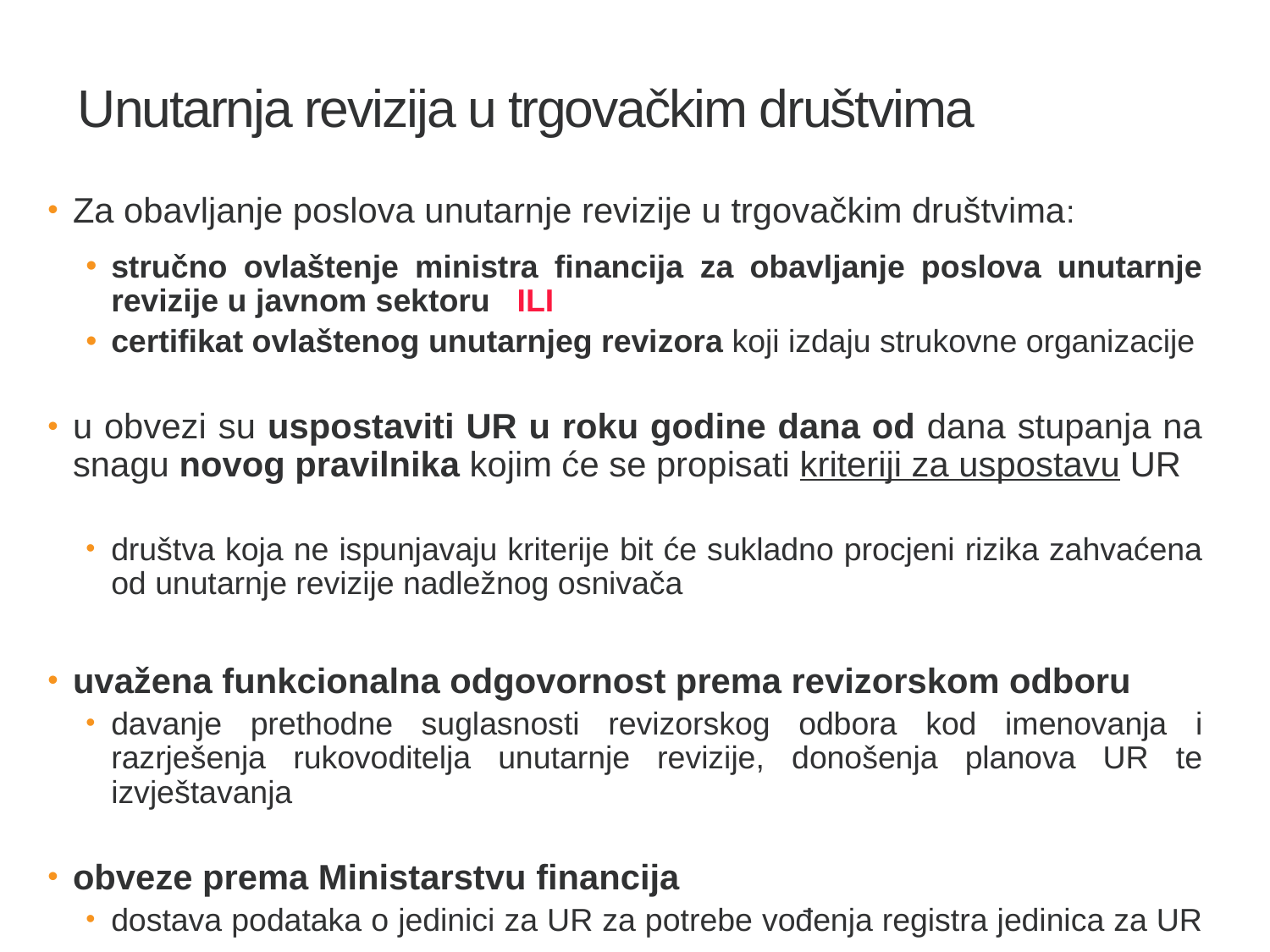

24
# Unutarnja revizija u trgovačkim društvima
Za obavljanje poslova unutarnje revizije u trgovačkim društvima:

stručno ovlaštenje ministra financija za obavljanje poslova unutarnje revizije u javnom sektoru   ILI
certifikat ovlaštenog unutarnjeg revizora koji izdaju strukovne organizacije

u obvezi su uspostaviti UR u roku godine dana od dana stupanja na snagu novog pravilnika kojim će se propisati kriteriji za uspostavu UR

društva koja ne ispunjavaju kriterije bit će sukladno procjeni rizika zahvaćena od unutarnje revizije nadležnog osnivača

uvažena funkcionalna odgovornost prema revizorskom odboru
davanje prethodne suglasnosti revizorskog odbora kod imenovanja i razrješenja rukovoditelja unutarnje revizije, donošenja planova UR te izvještavanja

obveze prema Ministarstvu financija
dostava podataka o jedinici za UR za potrebe vođenja registra jedinica za UR